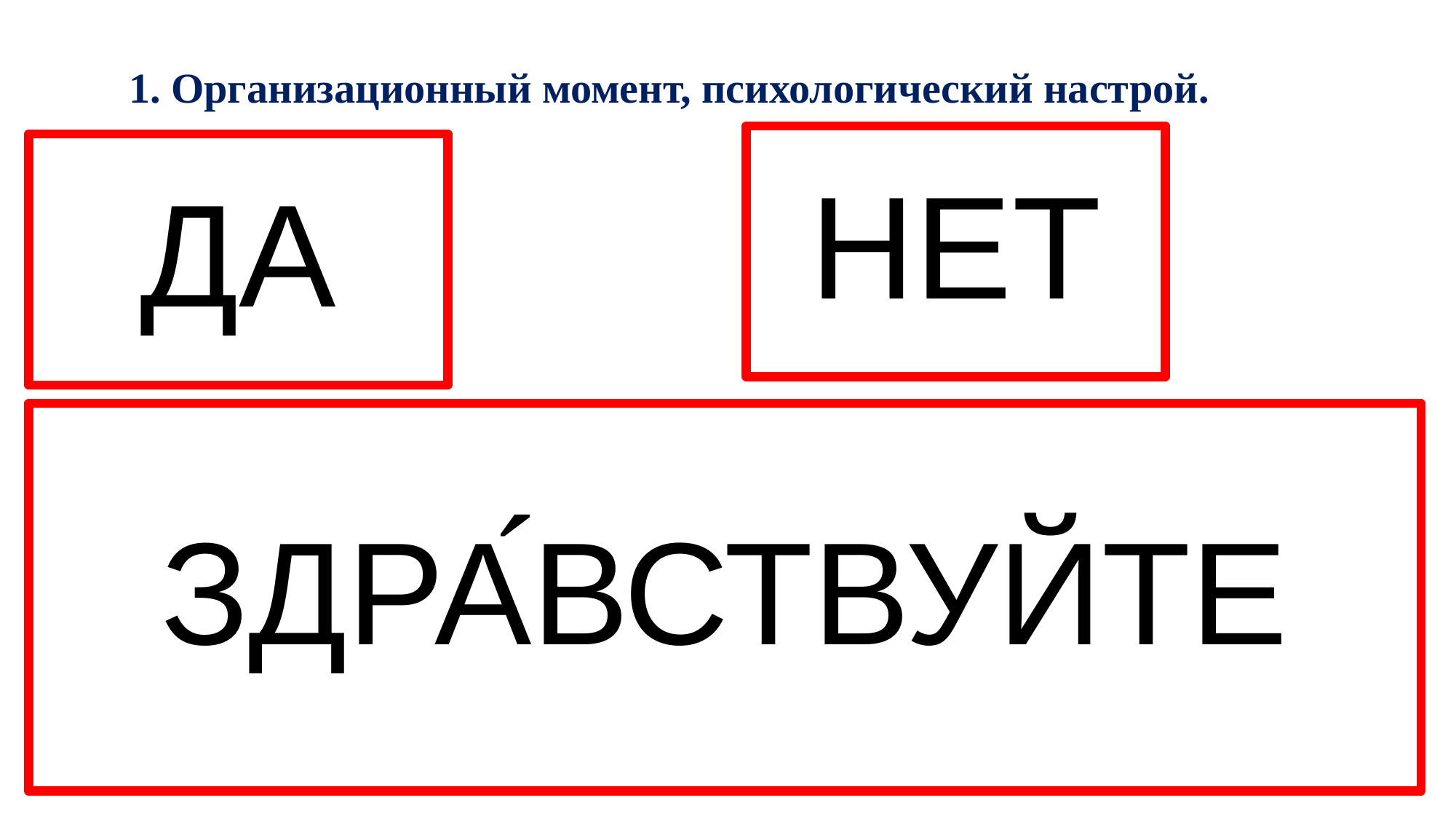

1. Организационный момент, психологический настрой.
НЕТ
# ДА
ЗДРА́ВСТВУЙТЕ